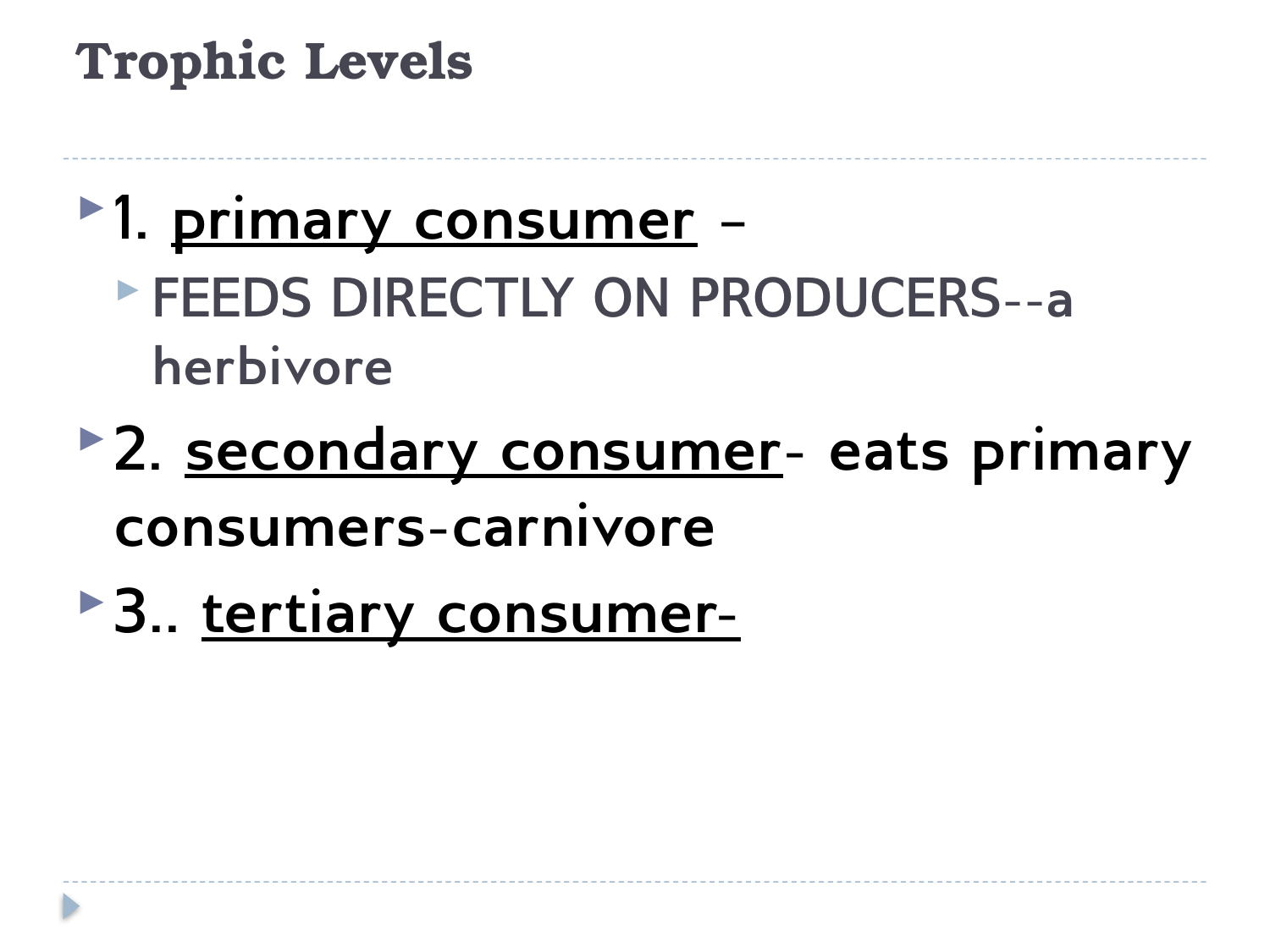

# Trophic Levels
1. primary consumer –
FEEDS DIRECTLY ON PRODUCERS--a herbivore
2. secondary consumer- eats primary consumers-carnivore
3.. tertiary consumer-